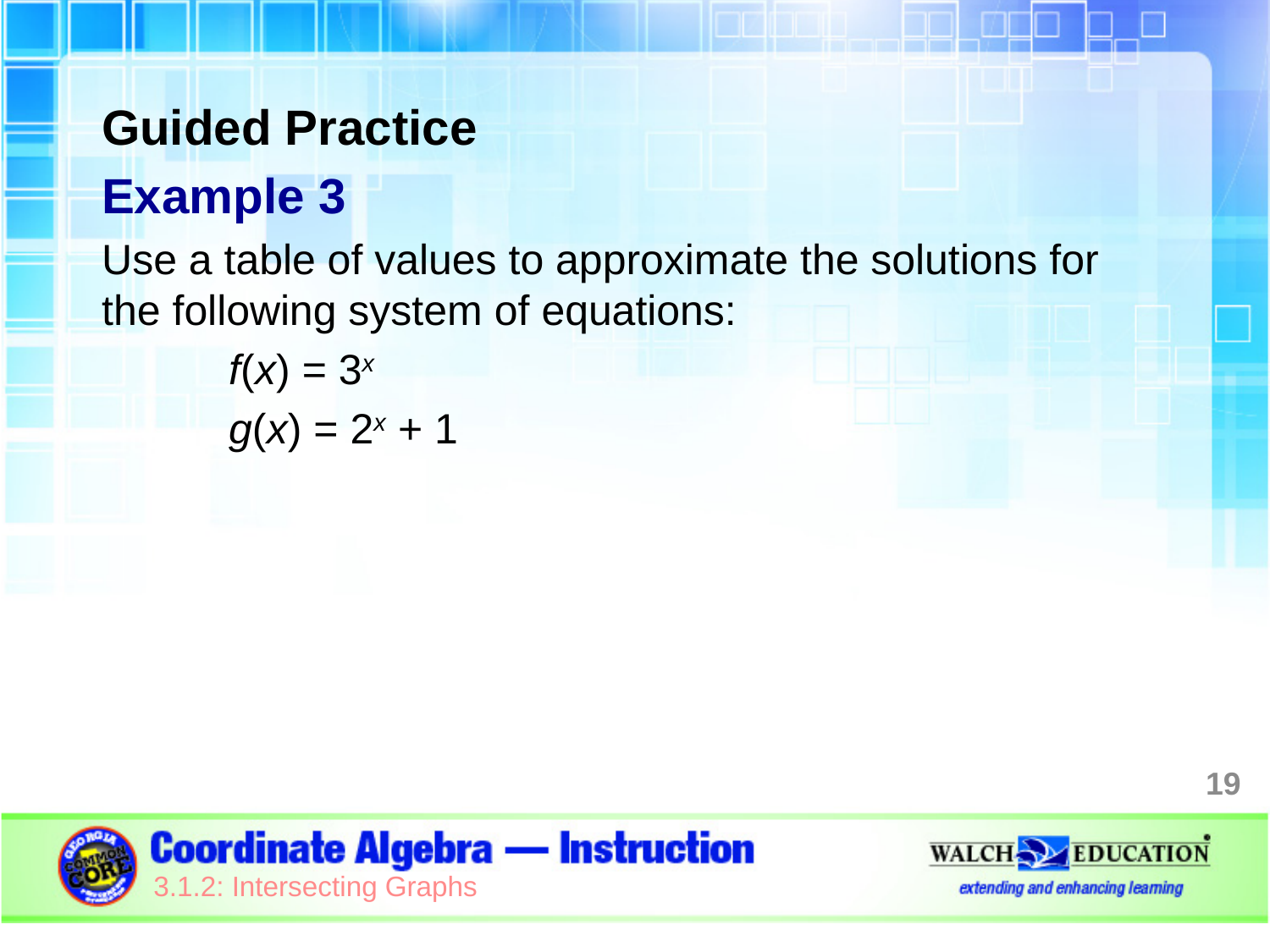

Guided Practice
Example 3
Use a table of values to approximate the solutions for the following system of equations:
f(x) = 3x
g(x) = 2x + 1

19
3.1.2: Intersecting Graphs